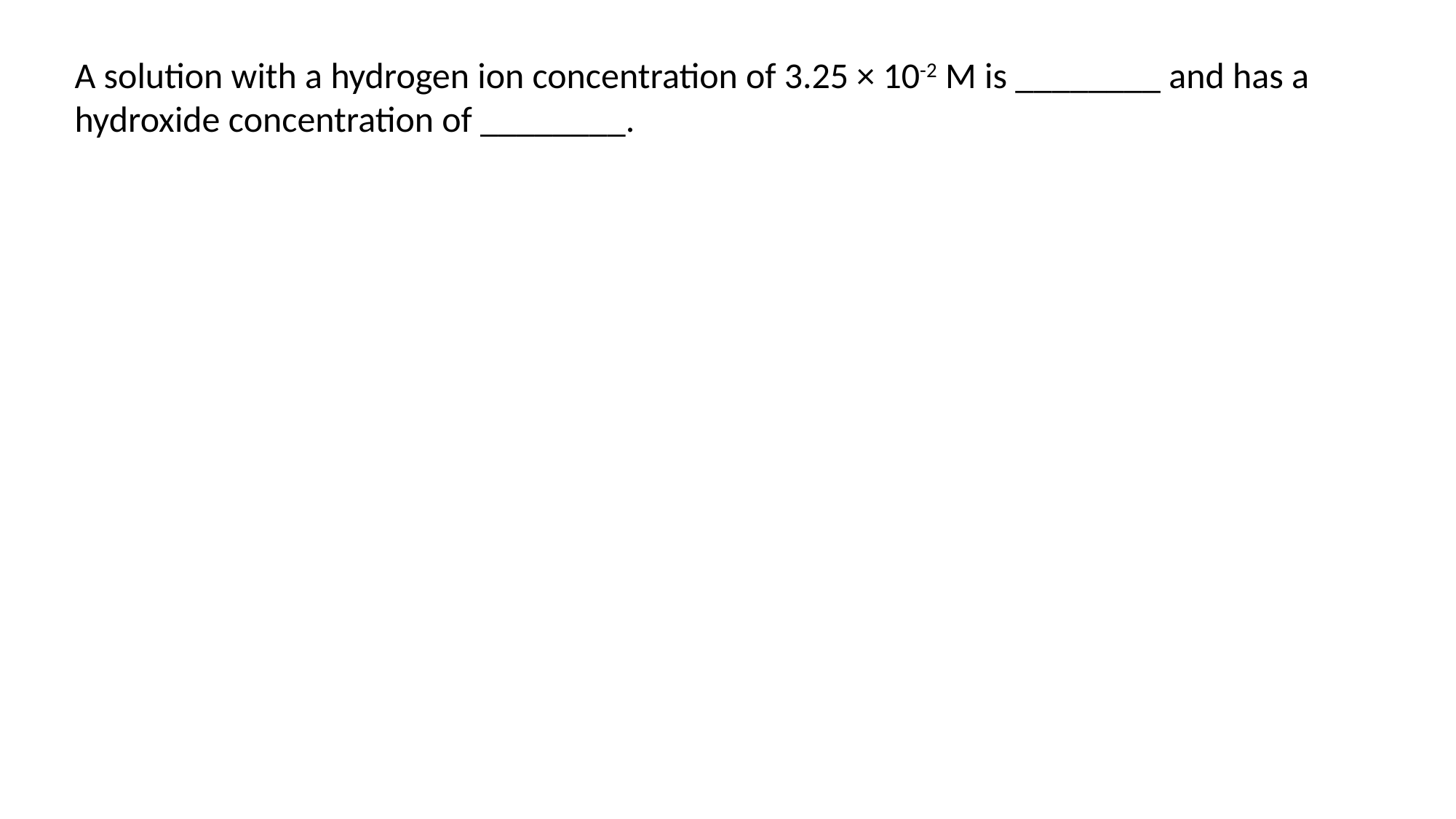

A solution with a hydrogen ion concentration of 3.25 × 10-2 M is ________ and has a hydroxide concentration of ________.